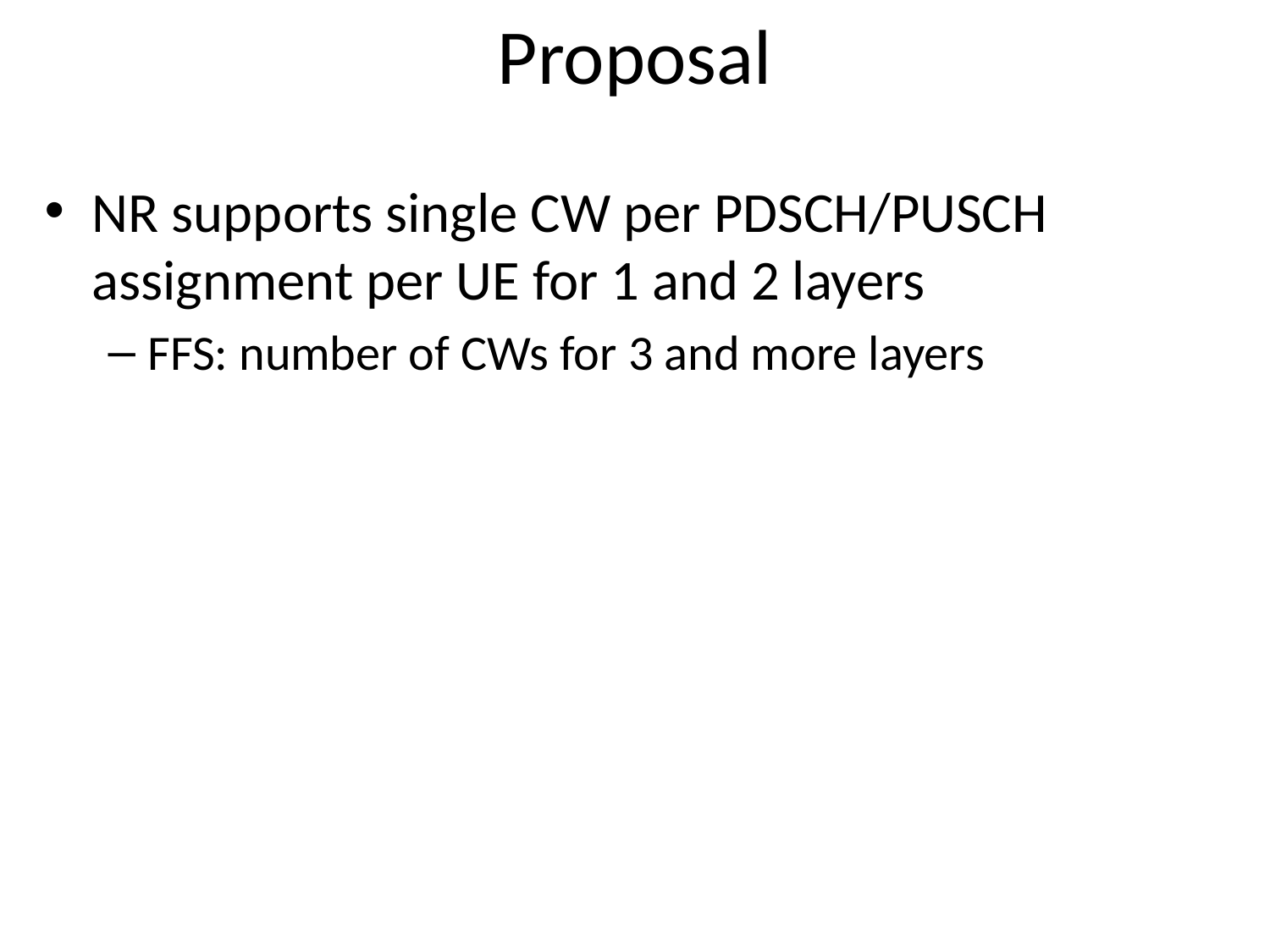

# Proposal
NR supports single CW per PDSCH/PUSCH assignment per UE for 1 and 2 layers
FFS: number of CWs for 3 and more layers